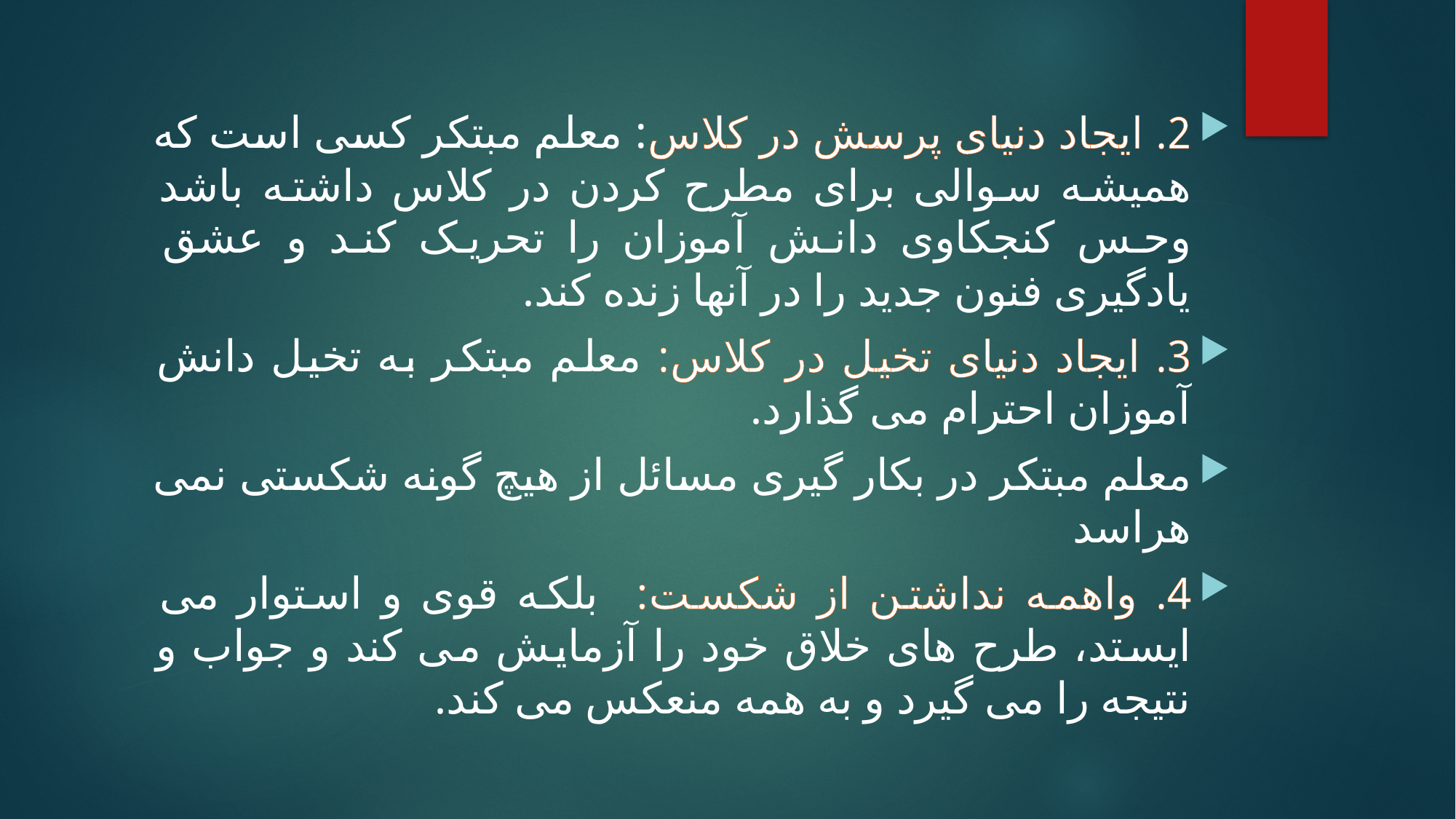

2. ایجاد دنیای پرسش در کلاس: معلم مبتکر کسی است که همیشه سوالی برای مطرح کردن در کلاس داشته باشد وحس کنجکاوی دانش آموزان را تحریک کند و عشق یادگیری فنون جدید را در آنها زنده کند.
3. ایجاد دنیای تخیل در کلاس: معلم مبتکر به تخیل دانش آموزان احترام می گذارد.
معلم مبتکر در بکار گیری مسائل از هیچ گونه شکستی نمی هراسد
4. واهمه نداشتن از شکست:  بلکه قوی و استوار می ایستد، طرح های خلاق خود را آزمایش می کند و جواب و نتیجه را می گیرد و به همه منعکس می کند.